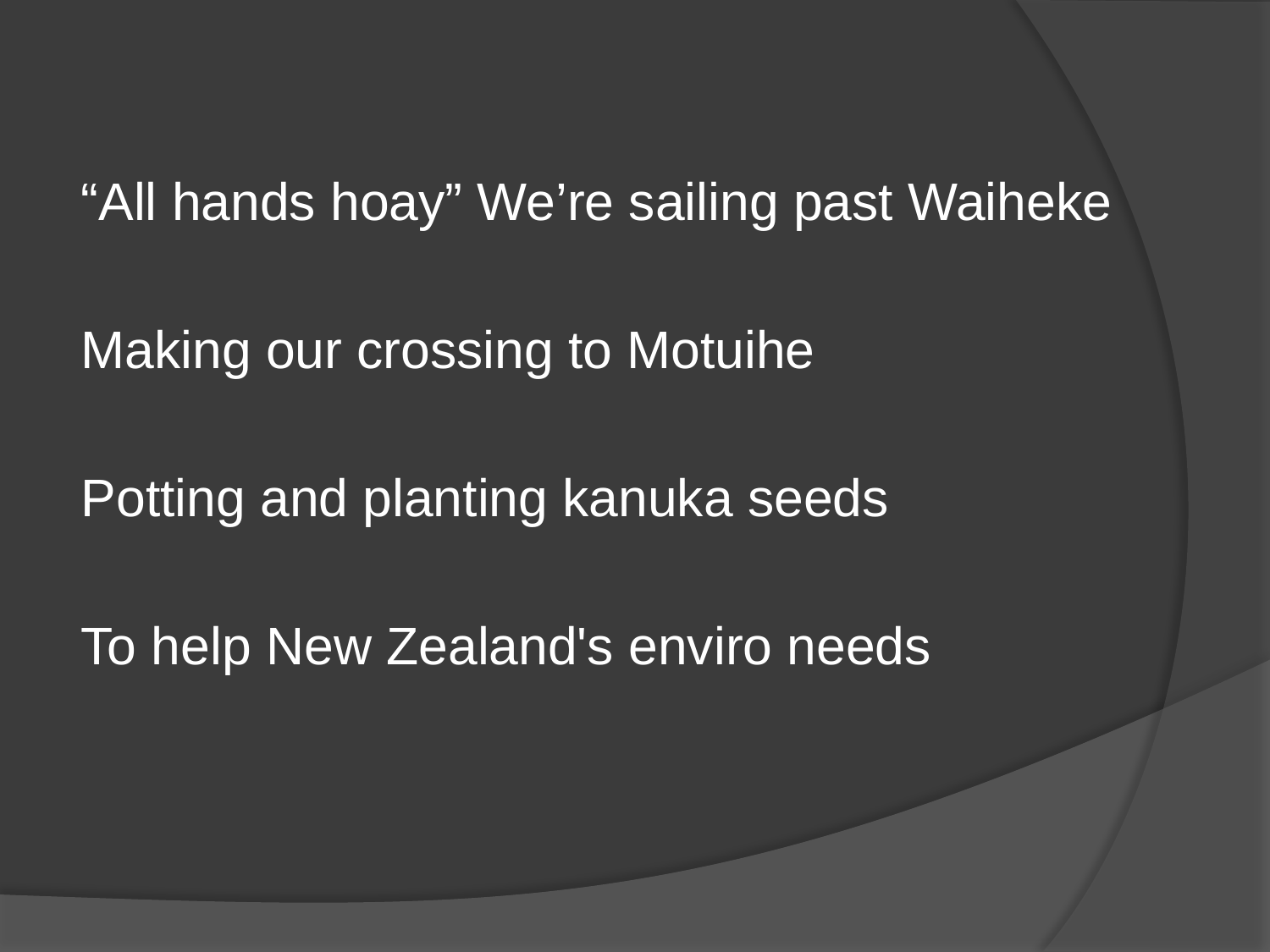

“All hands hoay” We’re sailing past Waiheke

Making our crossing to Motuihe

Potting and planting kanuka seeds

To help New Zealand's enviro needs